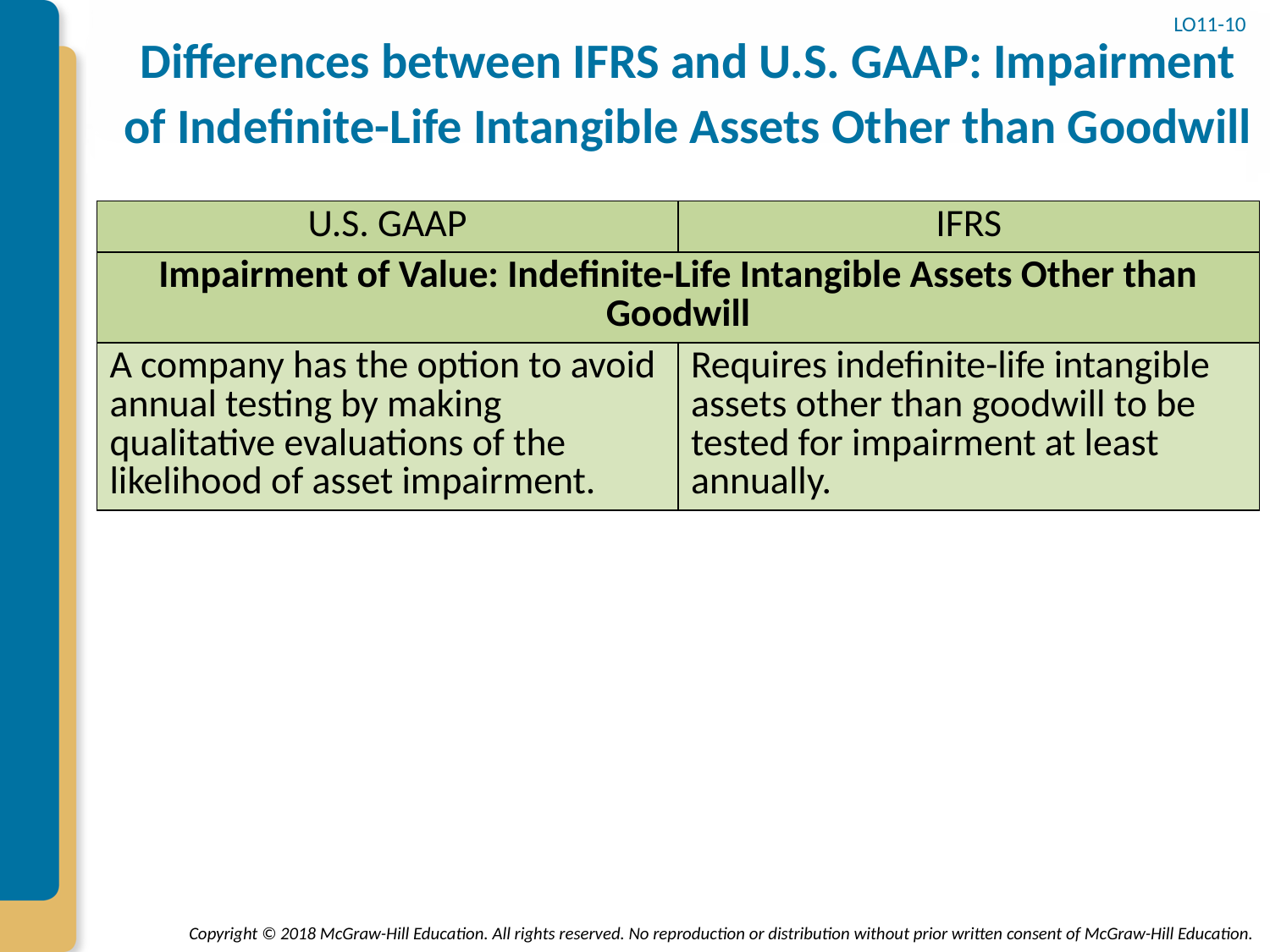

LO11-10
# Differences between IFRS and U.S. GAAP: Impairment of Indefinite-Life Intangible Assets Other than Goodwill
| U.S. GAAP | IFRS |
| --- | --- |
| Impairment of Value: Indefinite-Life Intangible Assets Other than Goodwill |  |
| A company has the option to avoid annual testing by making qualitative evaluations of the likelihood of asset impairment. | Requires indefinite-life intangible assets other than goodwill to be tested for impairment at least annually. |